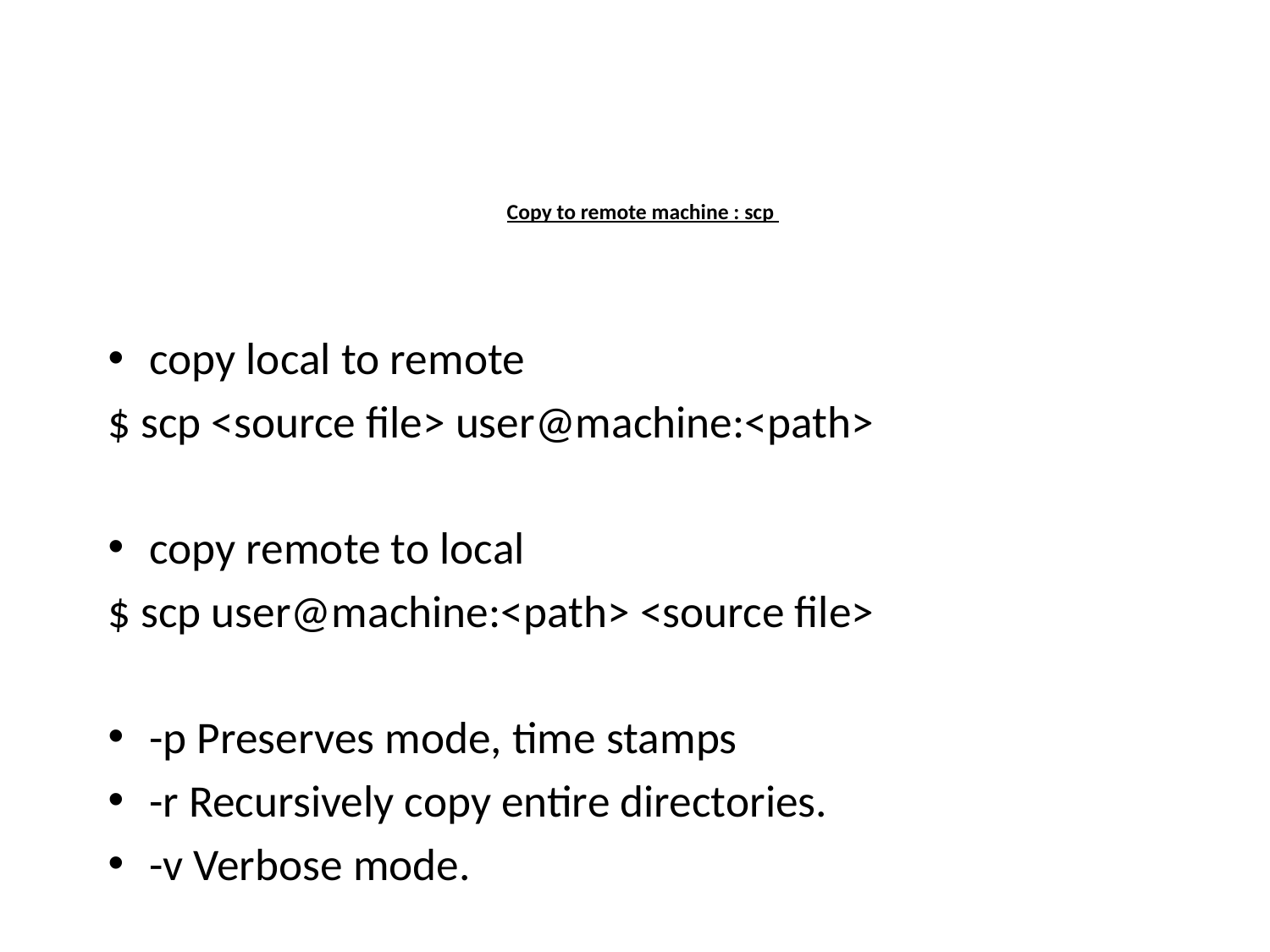

# Copy to remote machine : scp

copy local to remote
$ scp <source file> user@machine:<path>

copy remote to local
$ scp user@machine:<path> <source file>

-p Preserves mode, time stamps
-r Recursively copy entire directories.
-v Verbose mode.